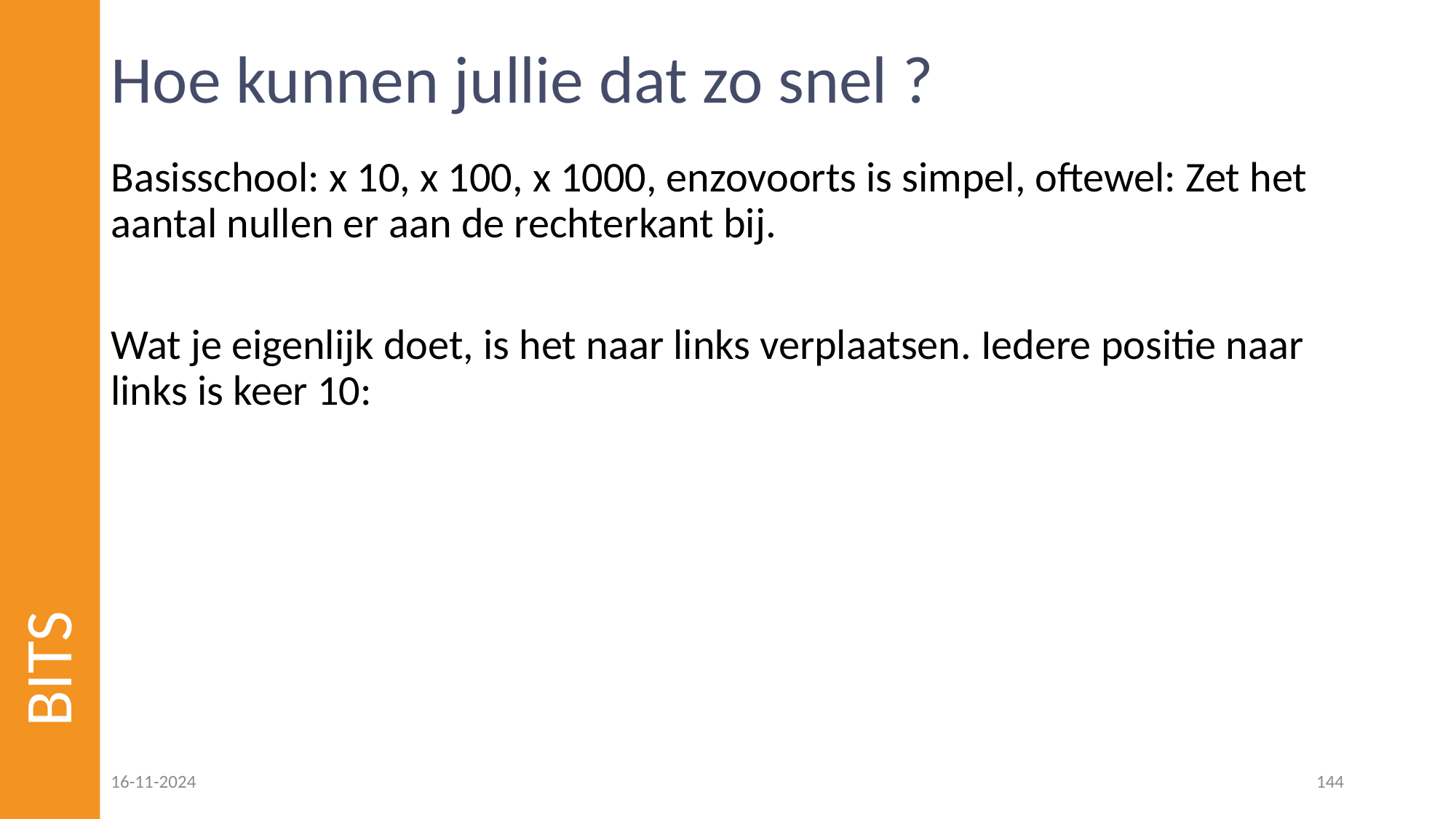

# Hoe kunnen jullie dat zo snel ?
Basisschool: x 10, x 100, x 1000, enzovoorts is simpel, oftewel: Zet het aantal nullen er aan de rechterkant bij.

Wat je eigenlijk doet, is het naar links verplaatsen. Iedere positie naar links is keer 10:

BITS
16-11-2024

144